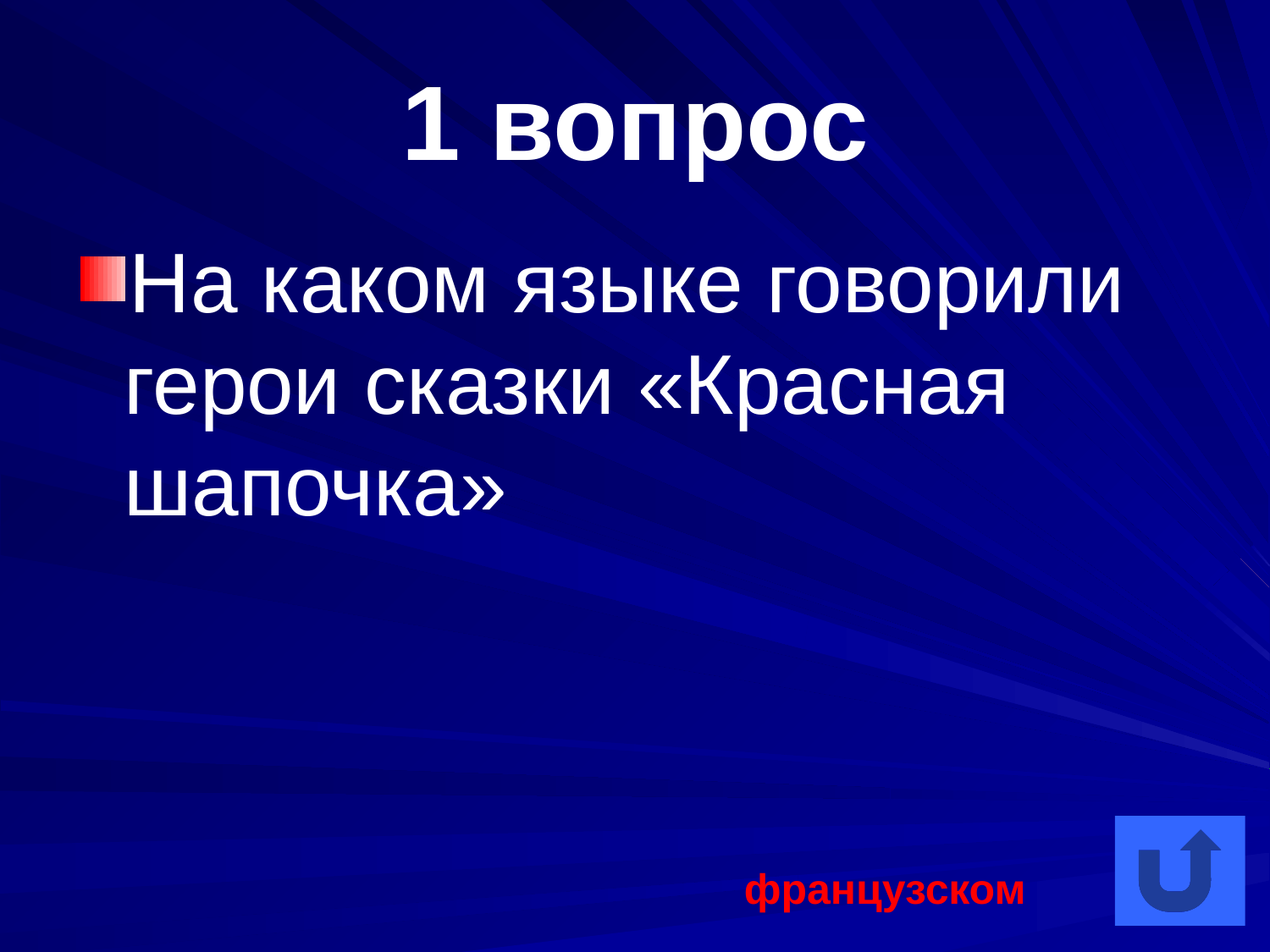

# 1 вопрос
На каком языке говорили герои сказки «Красная шапочка»

французском